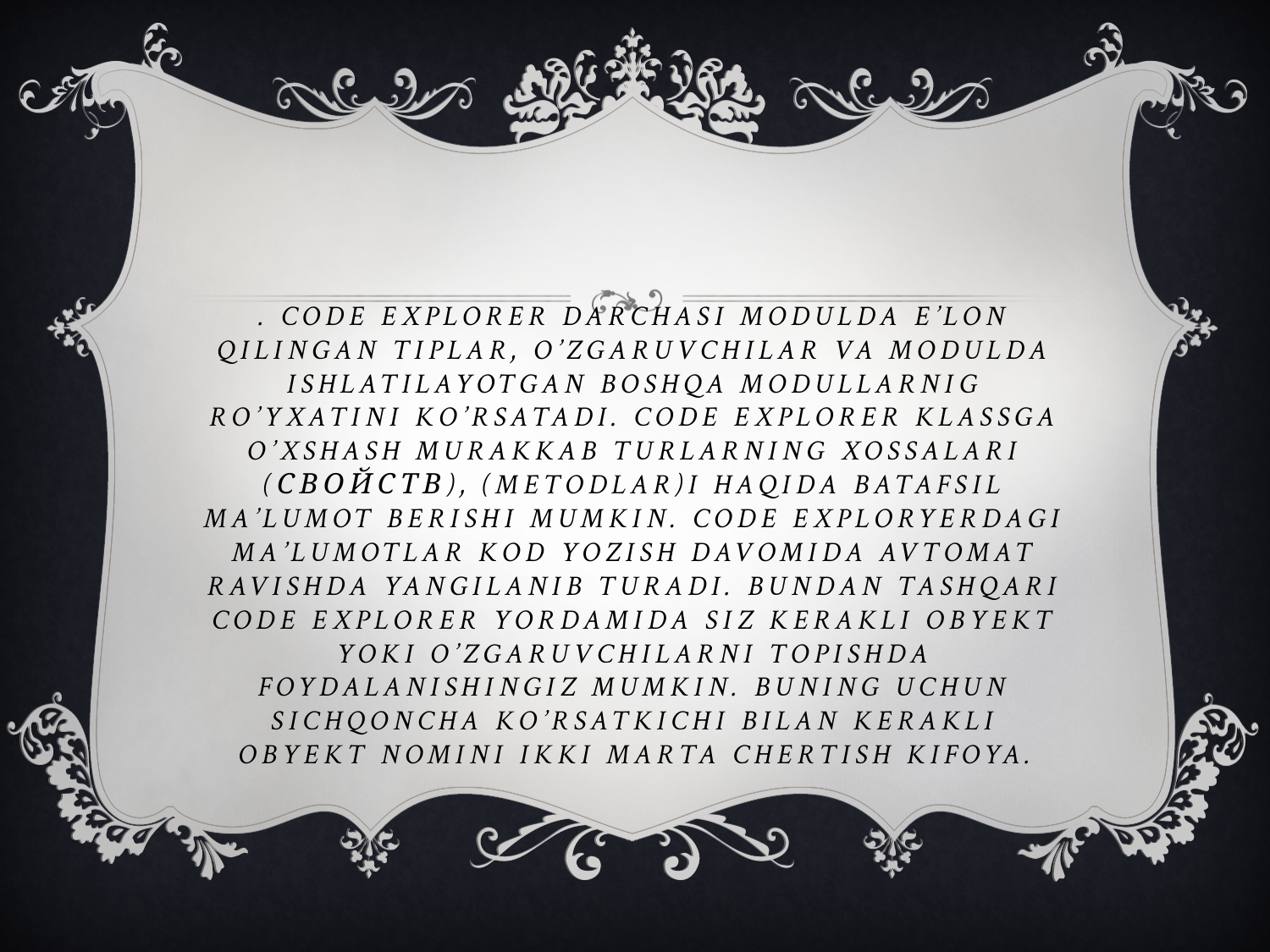

# . Code Explorer darchasi modulda e’lon qilingan tiplar, o’zgaruvchilar va modulda ishlatilayotgan boshqa modullarnig ro’yxatini ko’rsatadi. Code Explorer Klassga o’xshash murakkab turlarning xossalari (свойств), (metodlar)i haqida batafsil ma’lumot berishi mumkin. Code Exploryerdagi ma’lumotlar kod yozish davomida avtomat ravishda yangilanib turadi. Bundan tashqari Code Explorer yordamida siz kerakli obyekt yoki o’zgaruvchilarni topishda foydalanishingiz mumkin. Buning uchun sichqoncha ko’rsatkichi bilan kerakli obyekt nomini ikki marta chertish kifoya.